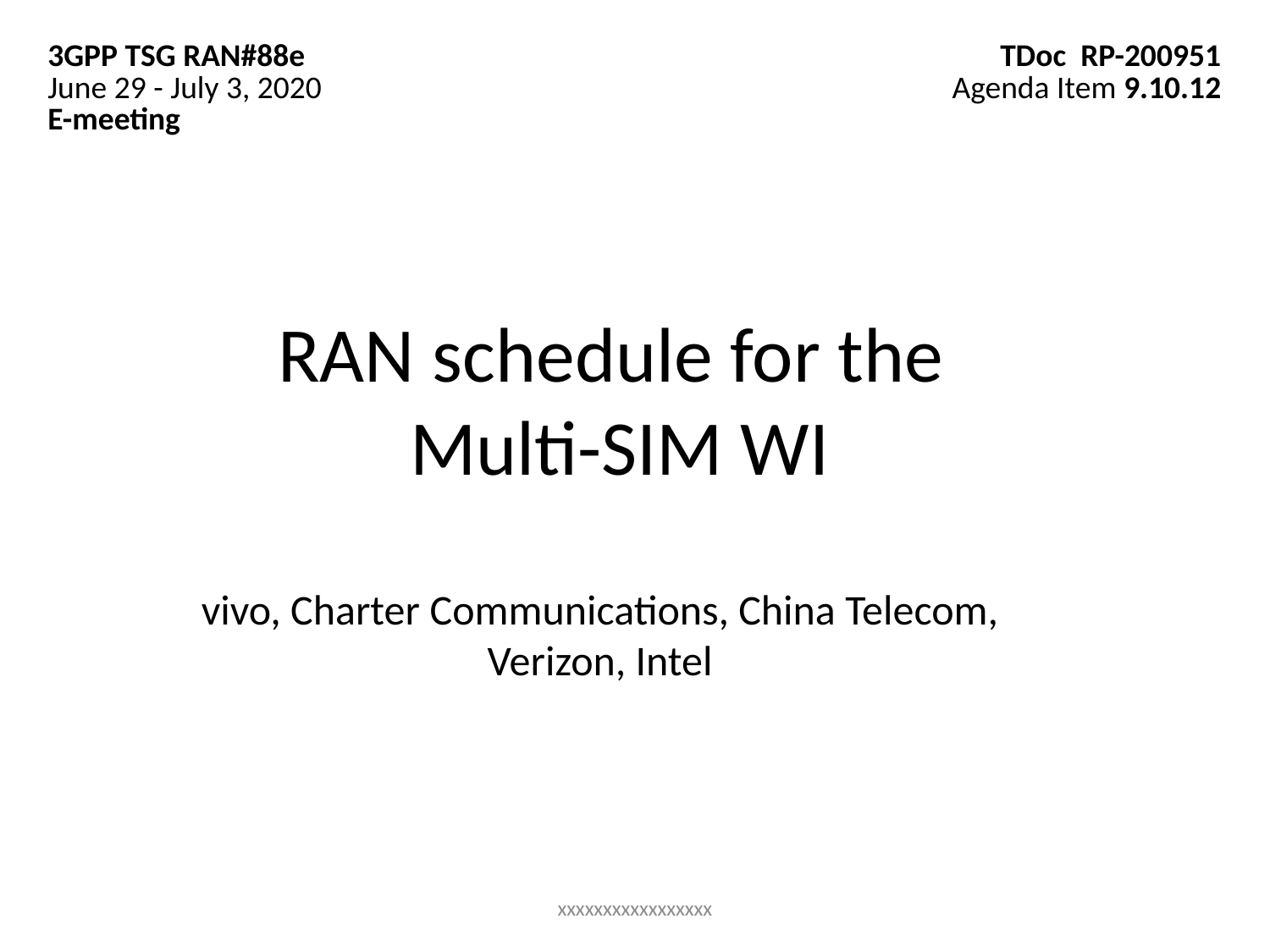

| 3GPP TSG RAN#88e June 29 - July 3, 2020 E-meeting | TDoc RP-200951 Agenda Item 9.10.12 |
| --- | --- |
# RAN schedule for the Multi-SIM WI
vivo, Charter Communications, China Telecom, Verizon, Intel
xxxxxxxxxxxxxxxxx